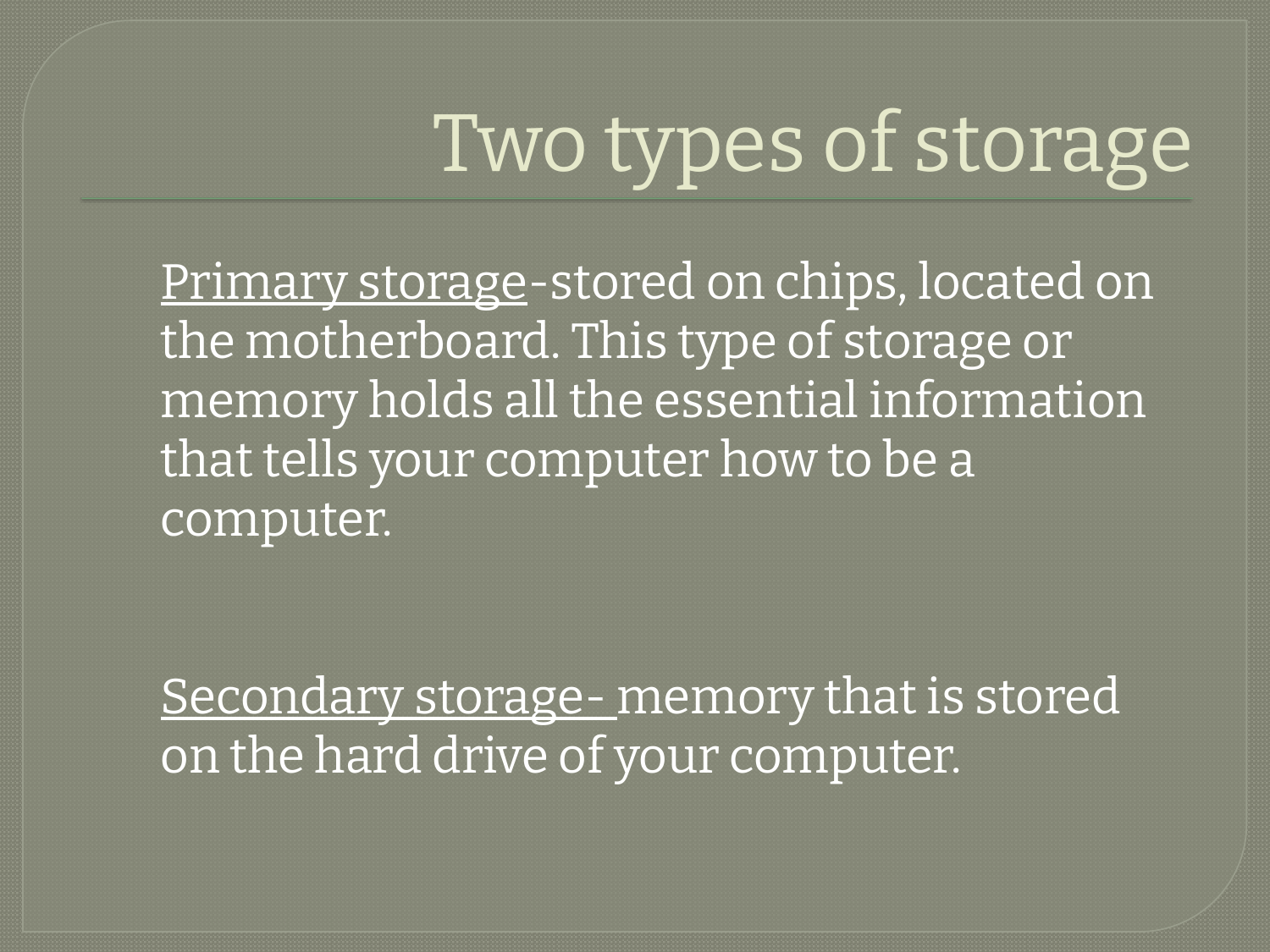

# Two types of storage
Primary storage-stored on chips, located on the motherboard. This type of storage or memory holds all the essential information  that tells your computer how to be a computer.

Secondary storage- memory that is stored on the hard drive of your computer.